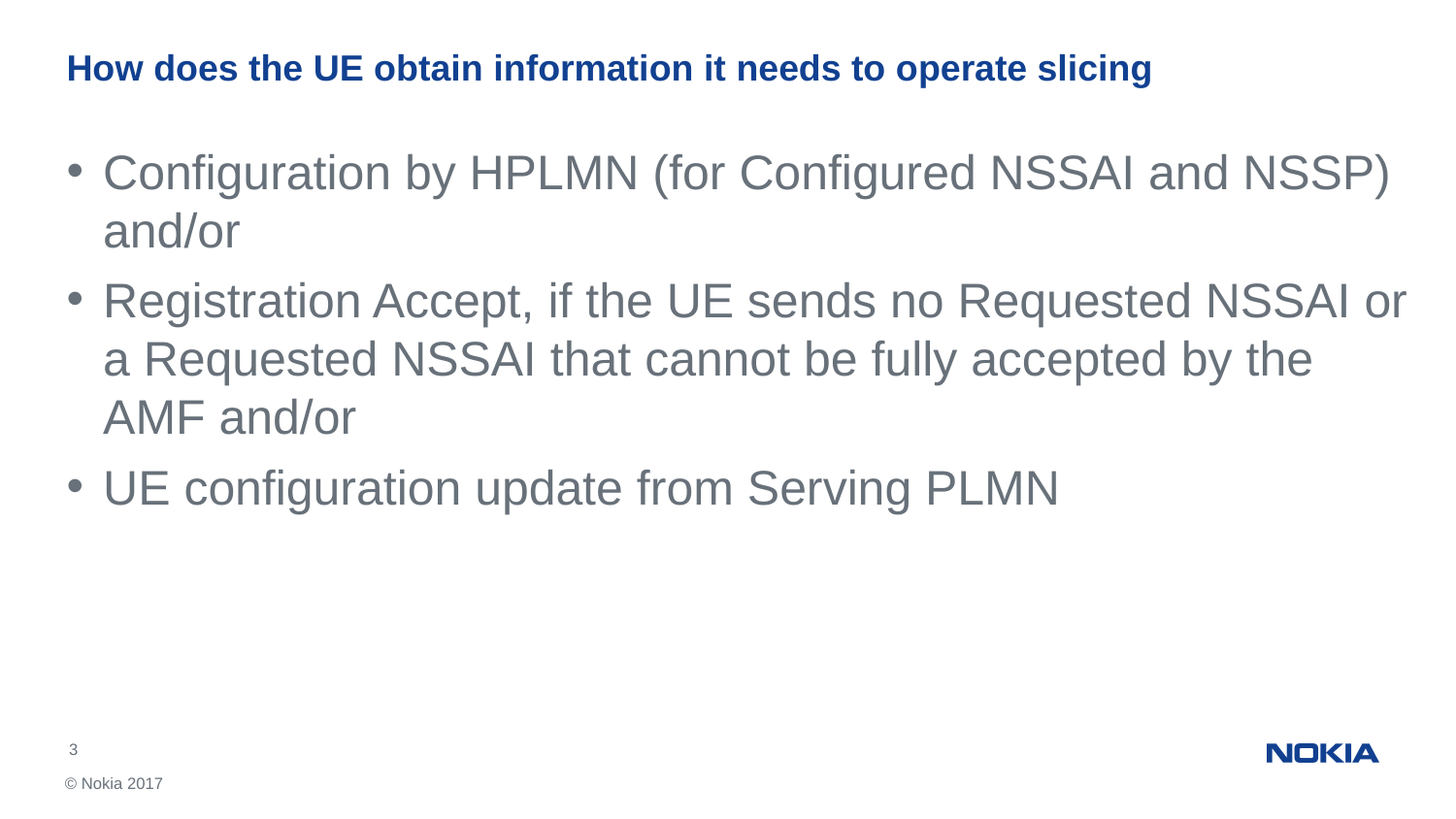

# How does the UE obtain information it needs to operate slicing
Configuration by HPLMN (for Configured NSSAI and NSSP) and/or
Registration Accept, if the UE sends no Requested NSSAI or a Requested NSSAI that cannot be fully accepted by the AMF and/or
UE configuration update from Serving PLMN